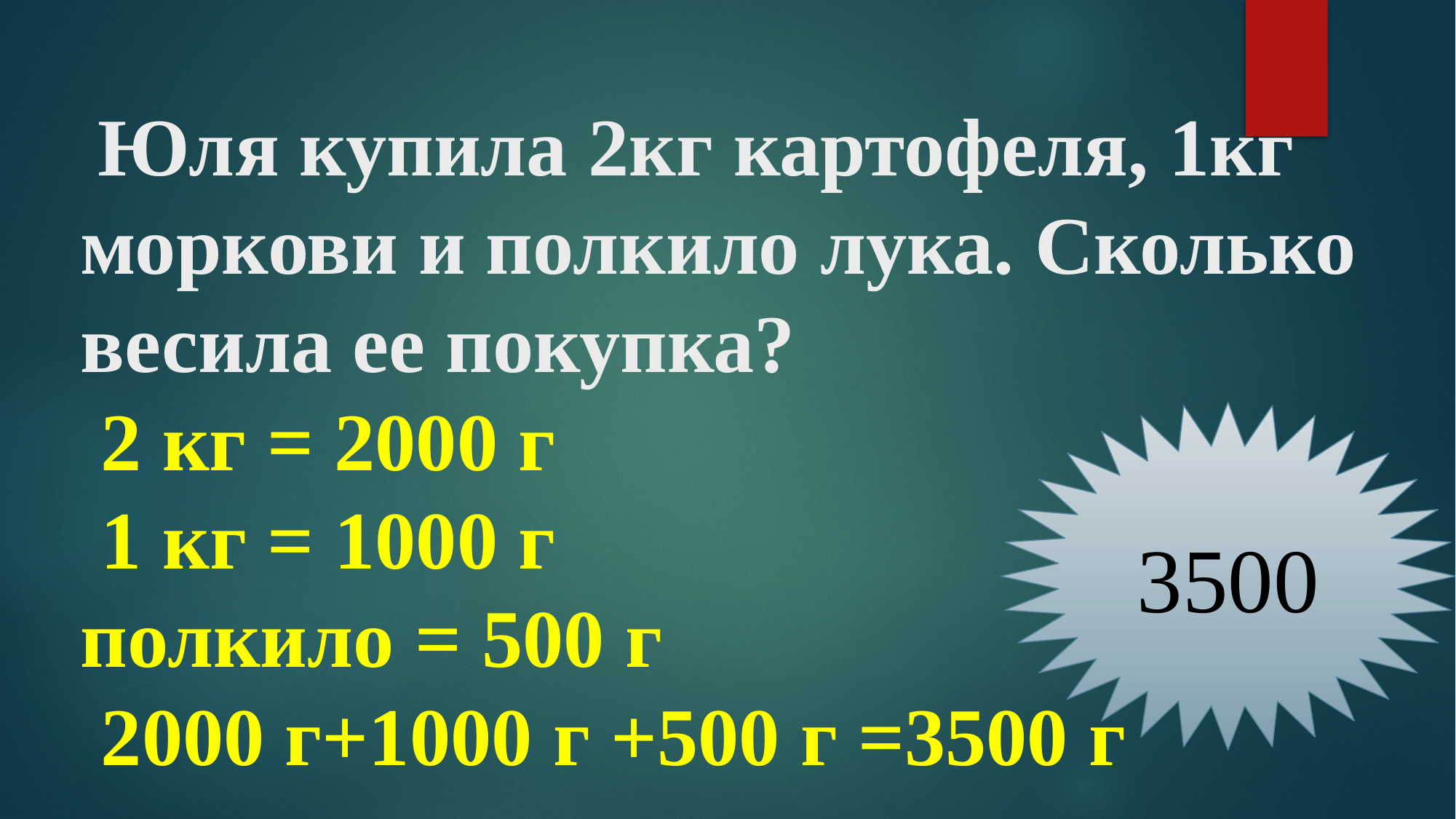

# Юля купила 2кг картофеля, 1кг моркови и полкило лука. Сколько весила ее покупка? 2 кг = 2000 г 1 кг = 1000 г полкило = 500 г 2000 г+1000 г +500 г =3500 г
3500